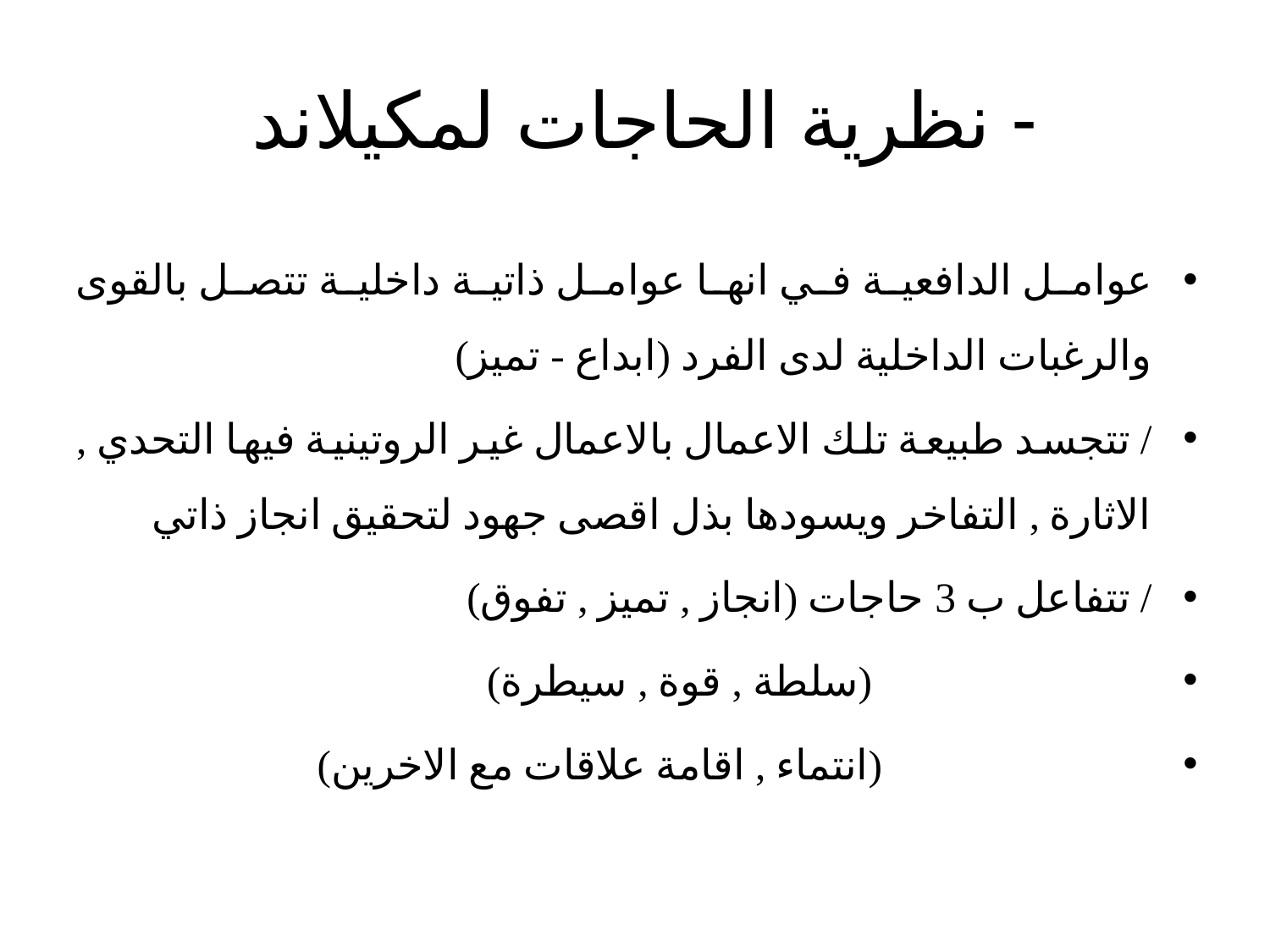

# - نظرية الحاجات لمكيلاند
عوامل الدافعية في انها عوامل ذاتية داخلية تتصل بالقوى والرغبات الداخلية لدى الفرد (ابداع - تميز)
/ تتجسد طبيعة تلك الاعمال بالاعمال غير الروتينية فيها التحدي , الاثارة , التفاخر ويسودها بذل اقصى جهود لتحقيق انجاز ذاتي
/ تتفاعل ب 3 حاجات (انجاز , تميز , تفوق)
                           (سلطة , قوة , سيطرة)
                          (انتماء , اقامة علاقات مع الاخرين)